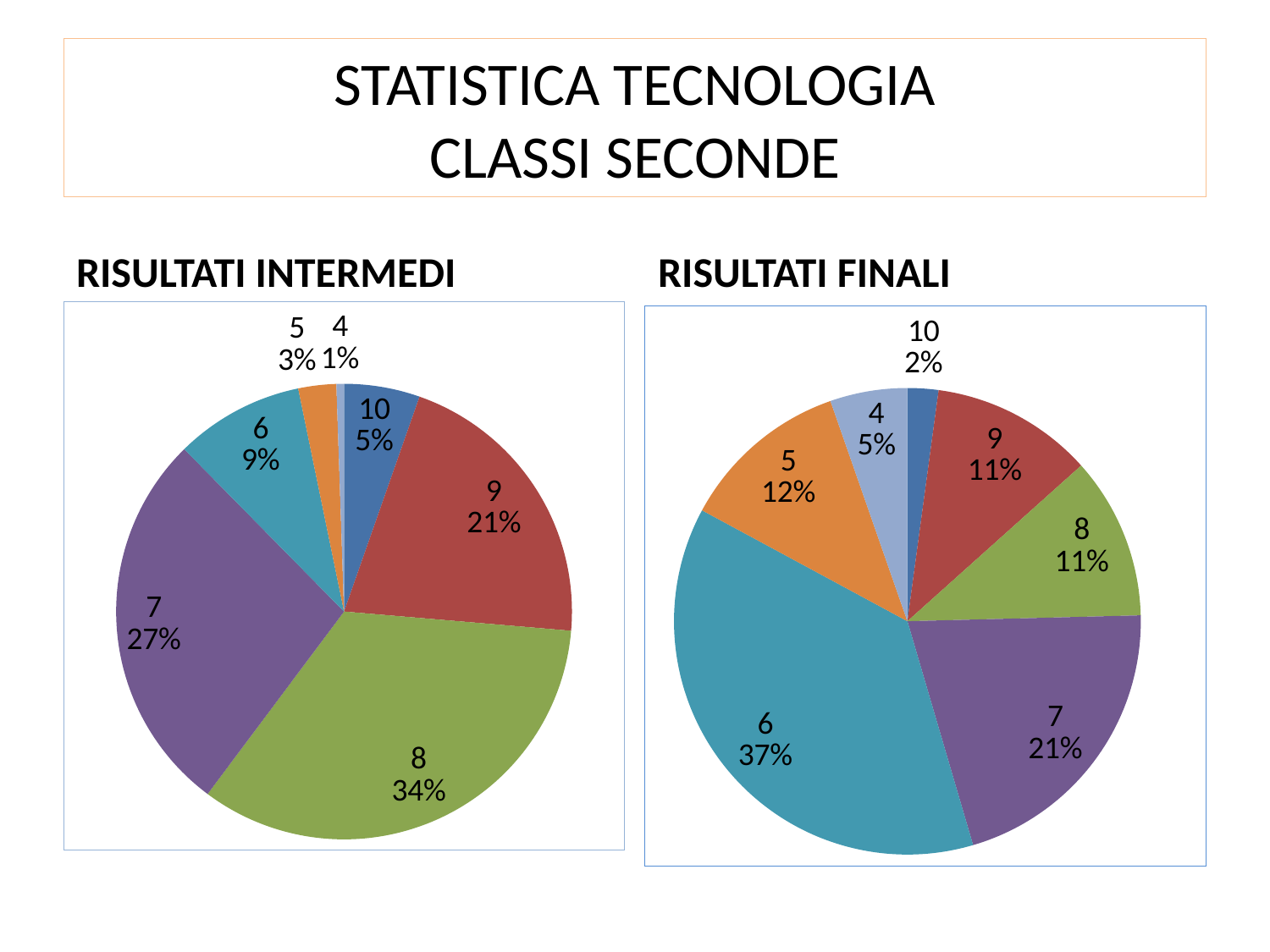

# STATISTICA TECNOLOGIA CLASSI SECONDE
RISULTATI INTERMEDI
RISULTATI FINALI

### Chart

| Category | C.SECONDE |
|---|---|
| 10 | 10.0 |
| 9 | 39.0 |
| 8 | 63.0 |
| 7 | 51.0 |
| 6 | 17.0 |
| 5 | 5.0 |
| 4 | 1.0 |

### Chart

| Category | C.SECONDE |
|---|---|
| 10 | 4.0 |
| 9 | 21.0 |
| 8 | 21.0 |
| 7 | 39.0 |
| 6 | 70.0 |
| 5 | 22.0 |
| 4 | 10.0 |